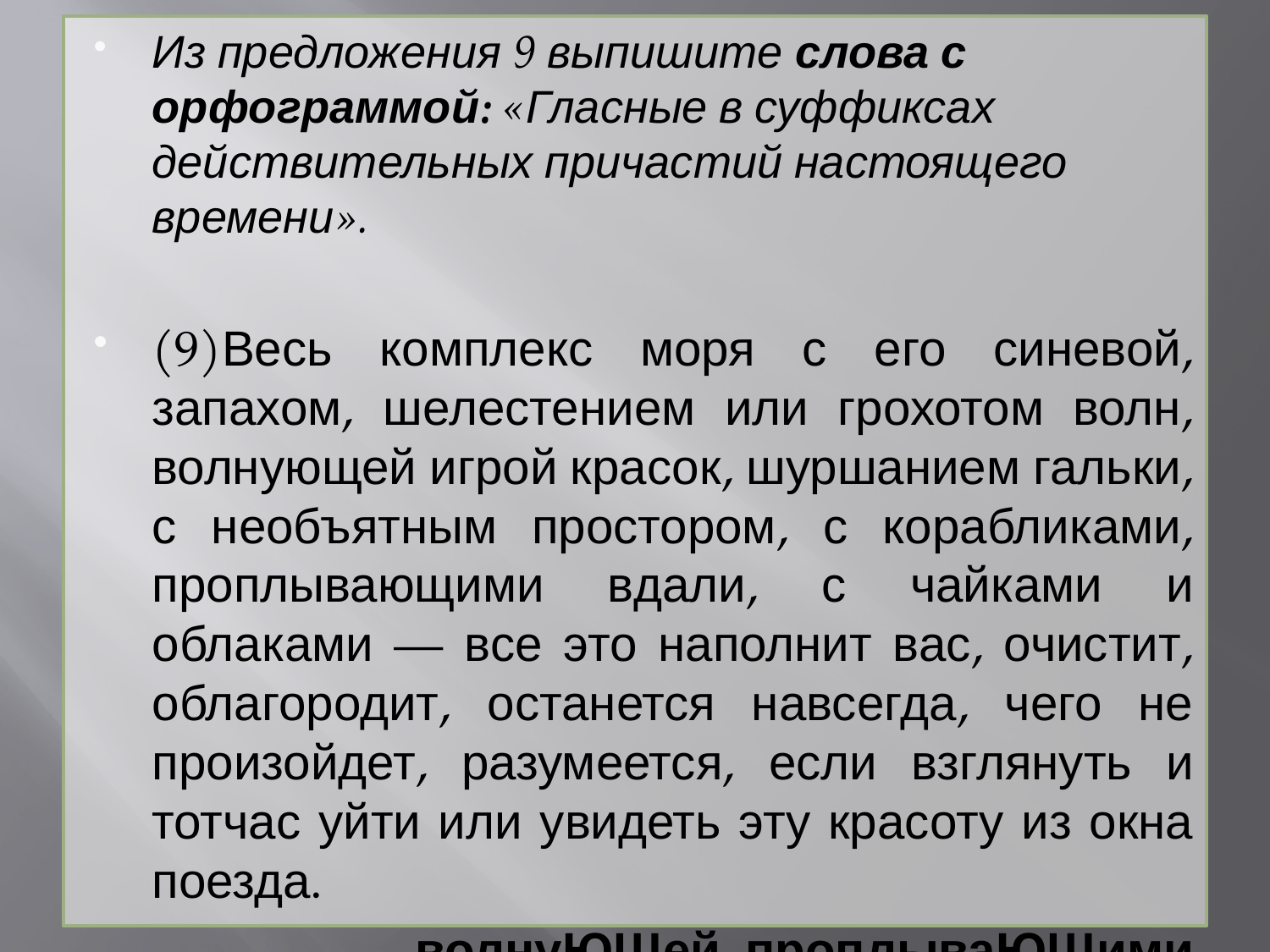

Из предложения 9 выпишите слова с орфограммой: «Гласные в суффиксах действительных причастий настоящего времени».

(9)Весь комплекс моря с его синевой, запахом, шелестением или грохотом волн, волнующей игрой красок, шуршанием гальки, с необъятным простором, с корабликами, проплывающими вдали, с чайками и облаками — все это наполнит вас, очистит, облагородит, останется навсегда, чего не произойдет, разумеется, если взглянуть и тотчас уйти или увидеть эту красоту из окна поезда.
волнуЮЩей, проплываЮЩими